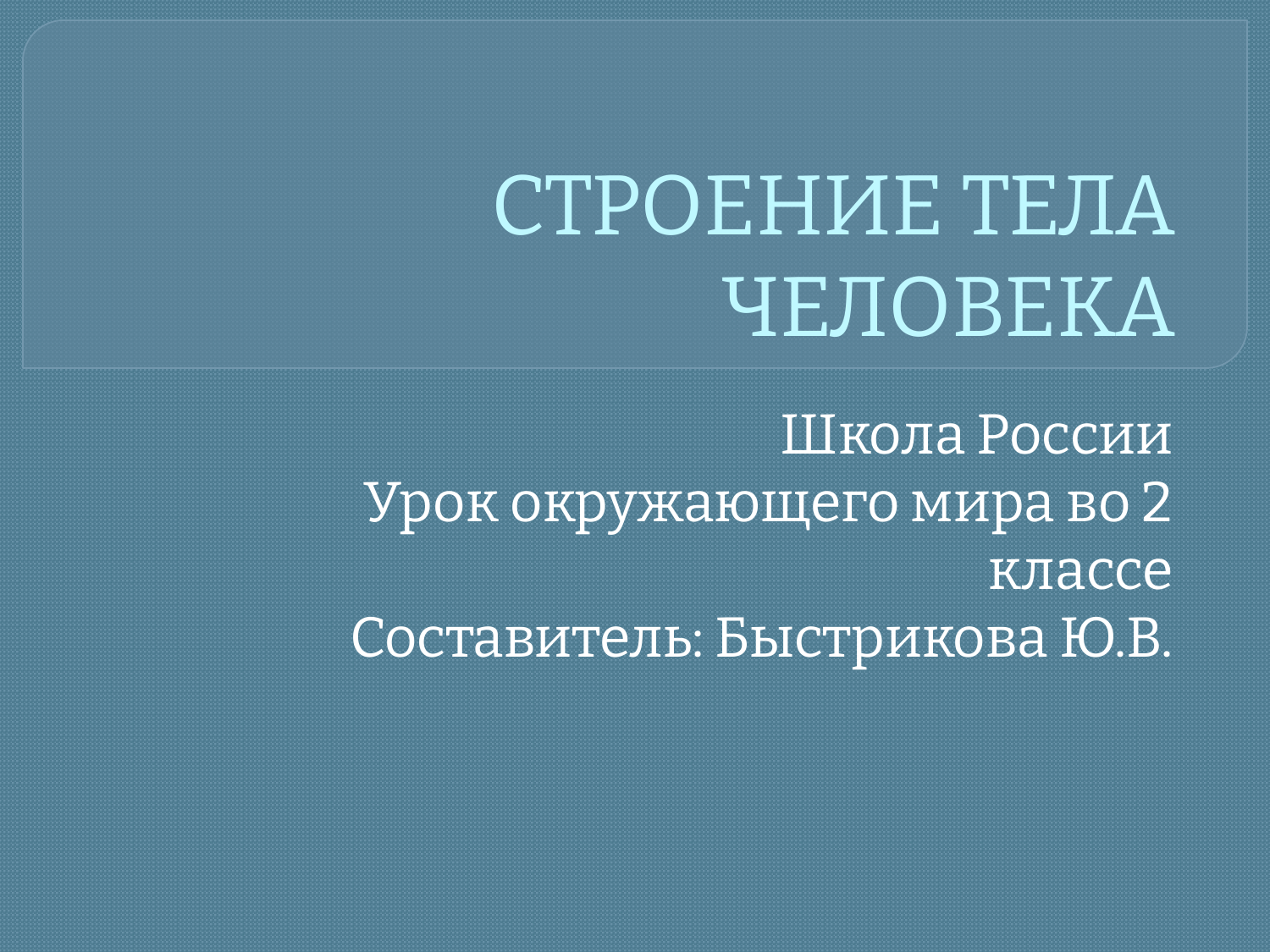

# СТРОЕНИЕ ТЕЛА ЧЕЛОВЕКА
Школа России
Урок окружающего мира во 2 классе
Составитель: Быстрикова Ю.В.